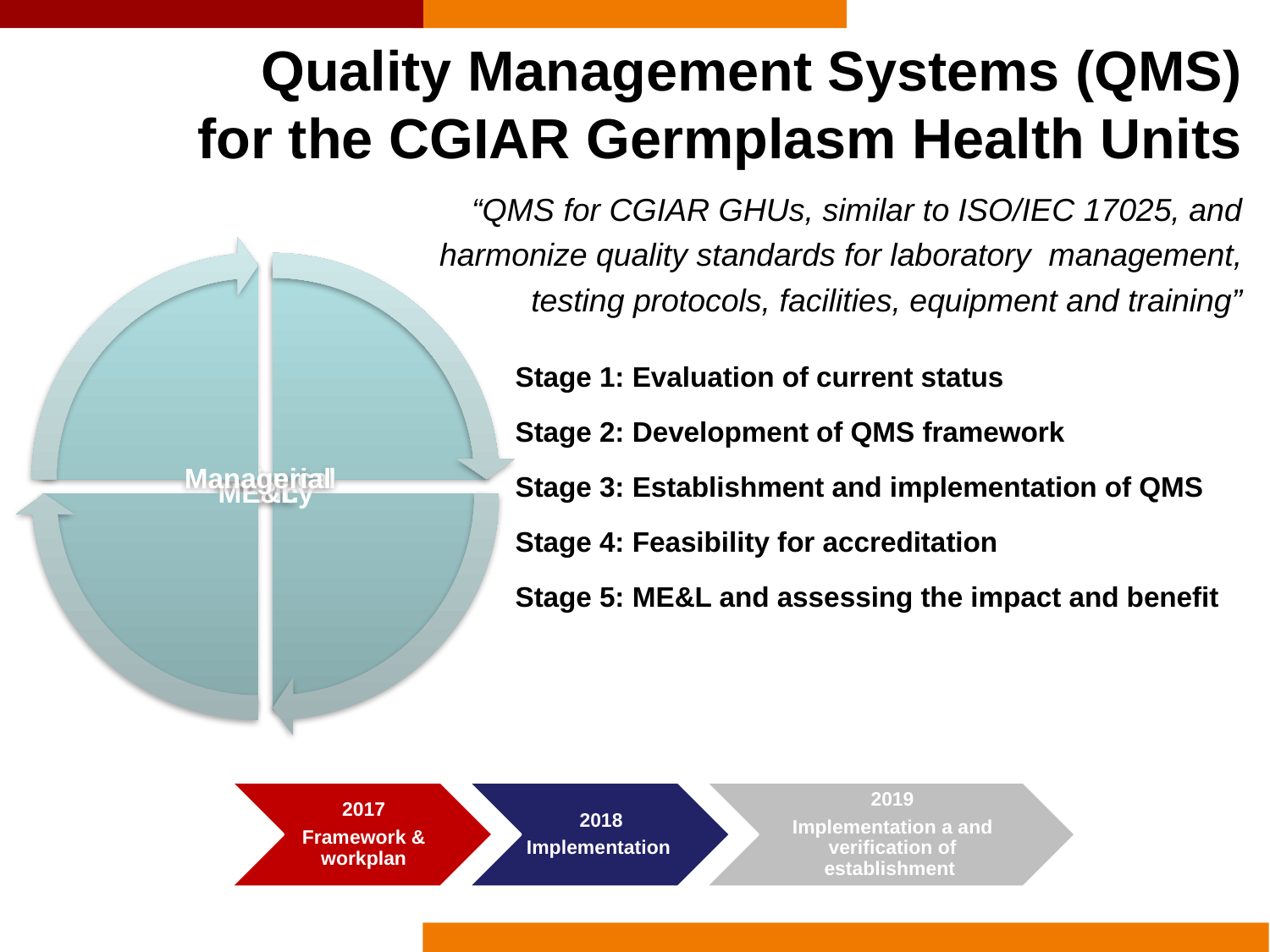

Quality Management Systems (QMS)
for the CGIAR Germplasm Health Units

“QMS for CGIAR GHUs, similar to ISO/IEC 17025, and harmonize quality standards for laboratory  management, testing protocols, facilities, equipment and training”
Technical
Policy
ME&L
Managerial
Stage 1: Evaluation of current status
Stage 2: Development of QMS framework
Stage 3: Establishment and implementation of QMS
Stage 4: Feasibility for accreditation
Stage 5: ME&L and assessing the impact and benefit
2017
Framework & workplan
2018
Implementation
2019
Implementation a and verification of establishment